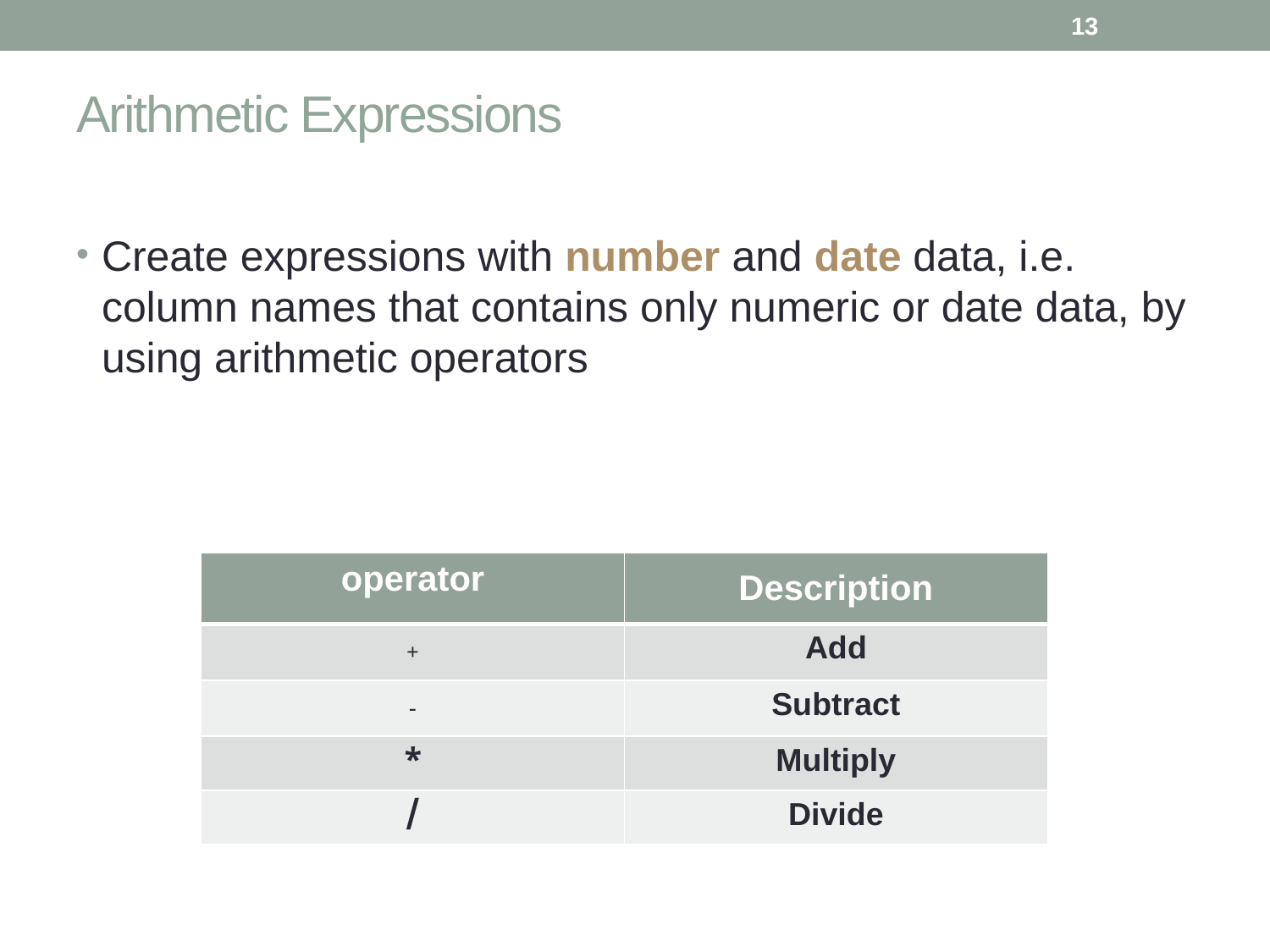

13
# Arithmetic Expressions
Create expressions with number and date data, i.e. column names that contains only numeric or date data, by using arithmetic operators

| operator | Description |
| --- | --- |
| + | Add |
| - | Subtract |
| \* | Multiply |
| / | Divide |
Ghadah Al Hadba